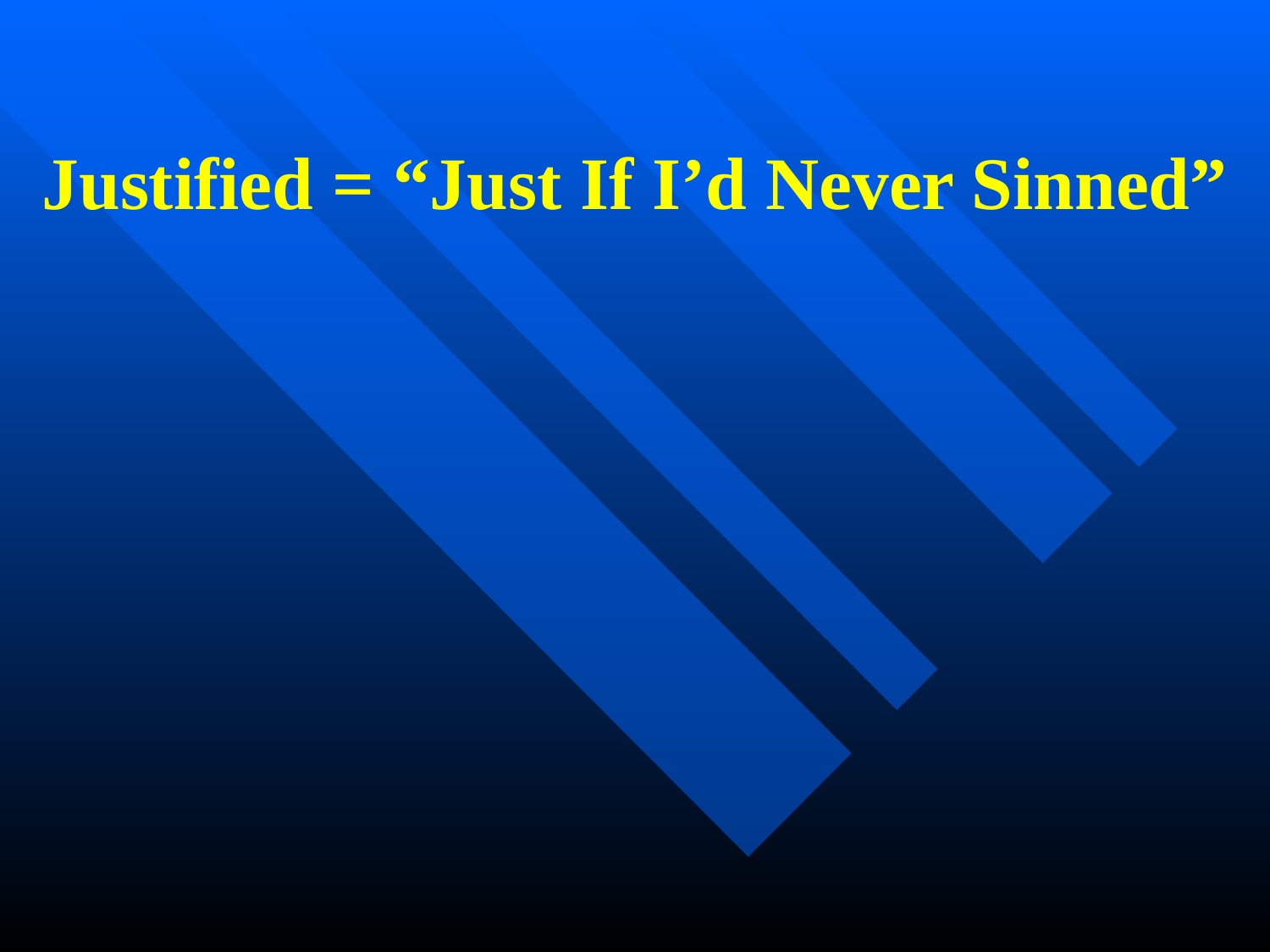

# Justified = “Just If I’d Never Sinned”